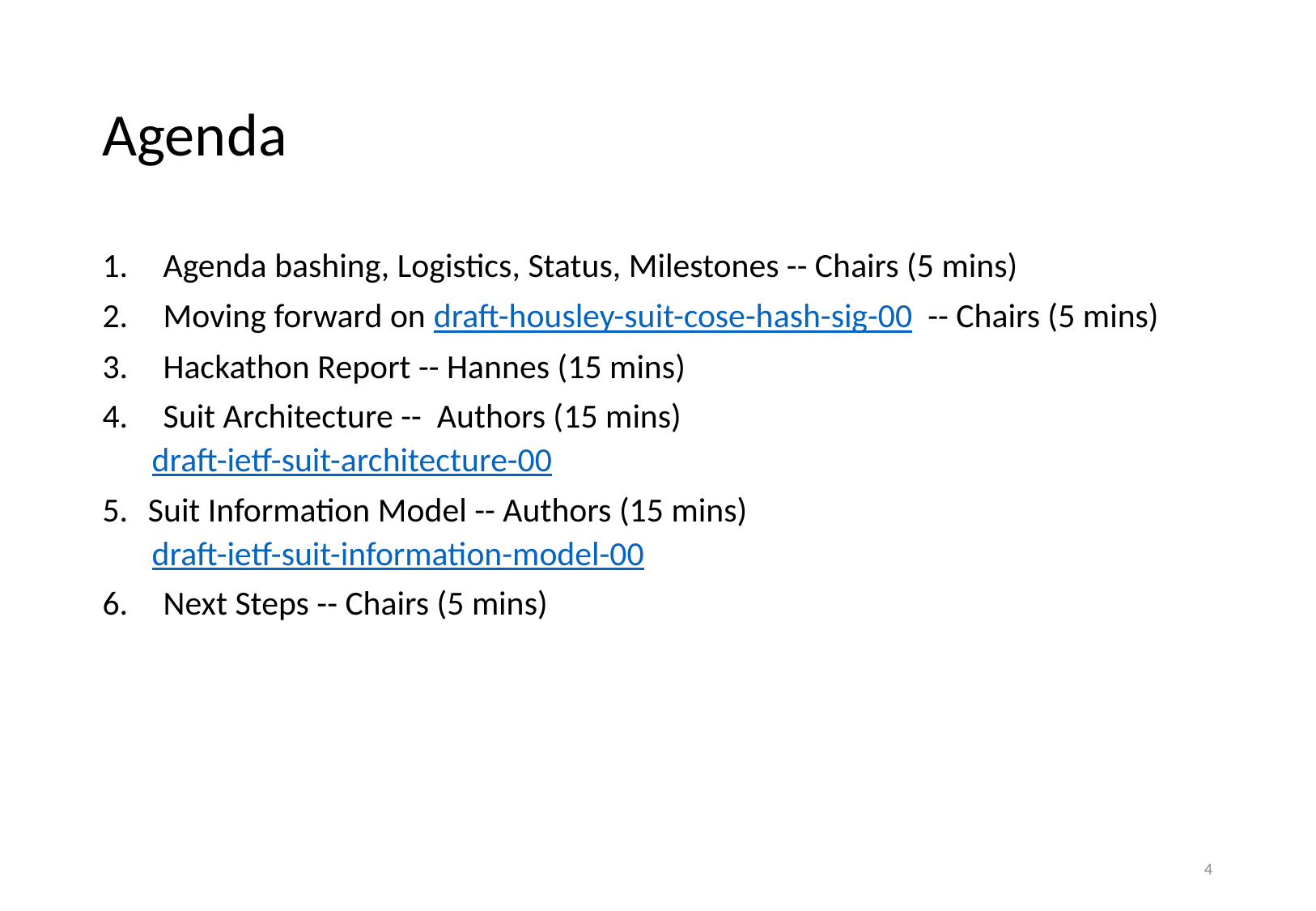

# Agenda
Agenda bashing, Logistics, Status, Milestones -- Chairs (5 mins)
Moving forward on draft-housley-suit-cose-hash-sig-00  -- Chairs (5 mins)
Hackathon Report -- Hannes (15 mins)
Suit Architecture --  Authors (15 mins)
draft-ietf-suit-architecture-00
Suit Information Model -- Authors (15 mins)
draft-ietf-suit-information-model-00
Next Steps -- Chairs (5 mins)
4